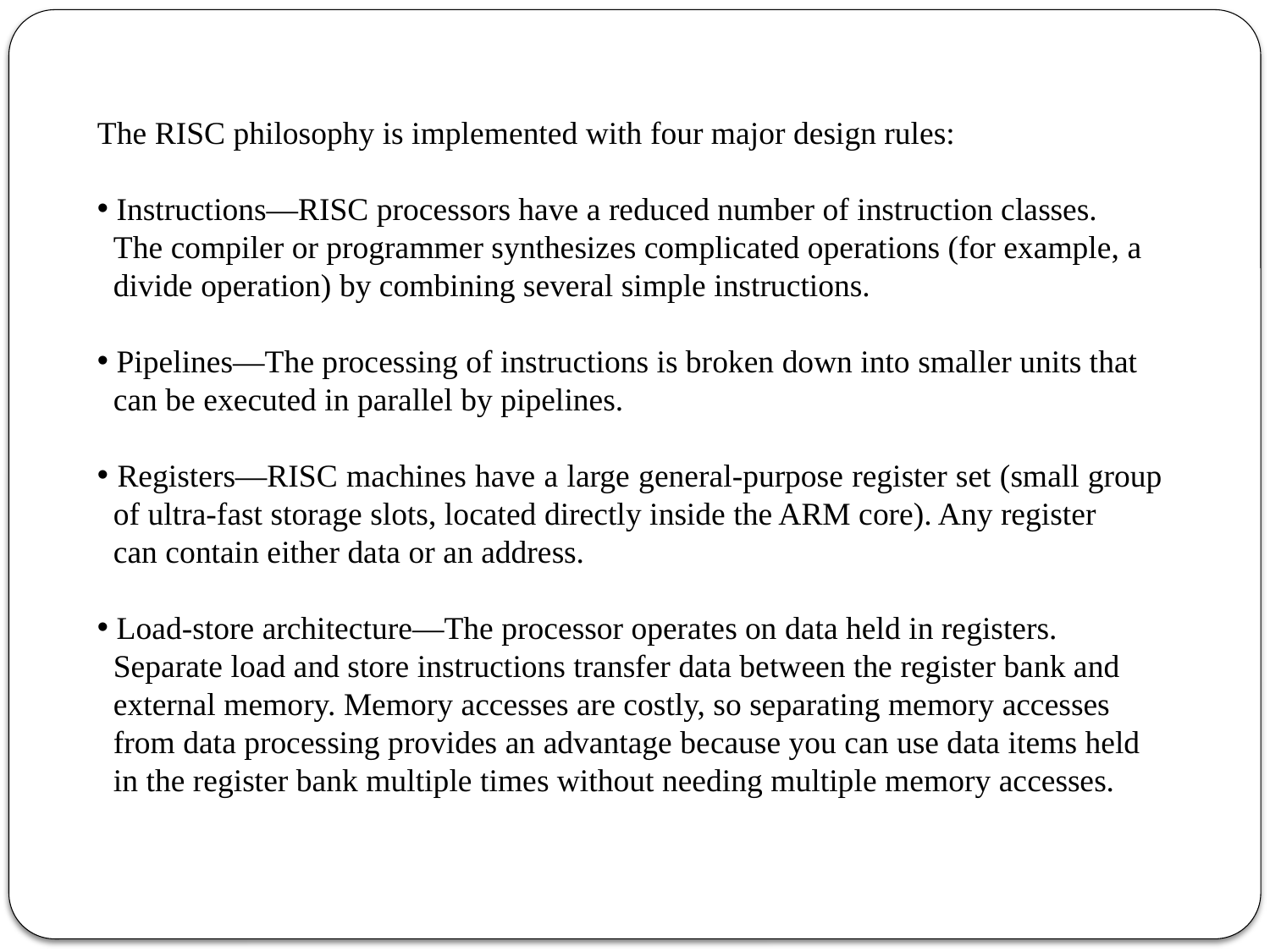

The RISC philosophy is implemented with four major design rules:

 Instructions—RISC processors have a reduced number of instruction classes.
  The compiler or programmer synthesizes complicated operations (for example, a
  divide operation) by combining several simple instructions.

 Pipelines—The processing of instructions is broken down into smaller units that
  can be executed in parallel by pipelines.

 Registers—RISC machines have a large general-purpose register set (small group
  of ultra-fast storage slots, located directly inside the ARM core). Any register
  can contain either data or an address.

 Load-store architecture—The processor operates on data held in registers.
  Separate load and store instructions transfer data between the register bank and
  external memory. Memory accesses are costly, so separating memory accesses
  from data processing provides an advantage because you can use data items held
  in the register bank multiple times without needing multiple memory accesses.